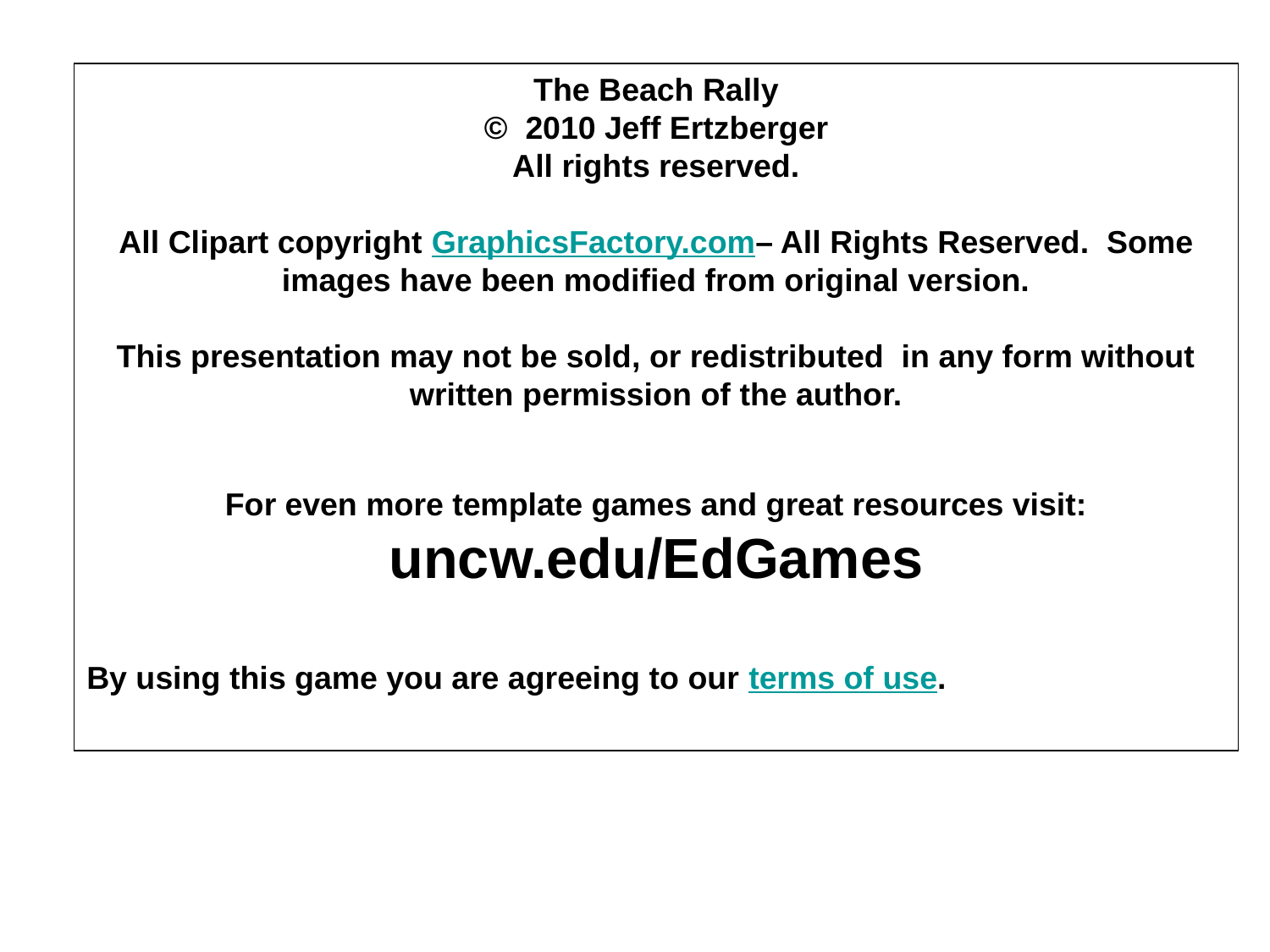

The Beach Rally
©  2010 Jeff Ertzberger
All rights reserved.

All Clipart copyright GraphicsFactory.com– All Rights Reserved.  Some images have been modified from original version.

This presentation may not be sold, or redistributed  in any form without written permission of the author.

For even more template games and great resources visit:
uncw.edu/EdGames

By using this game you are agreeing to our terms of use.